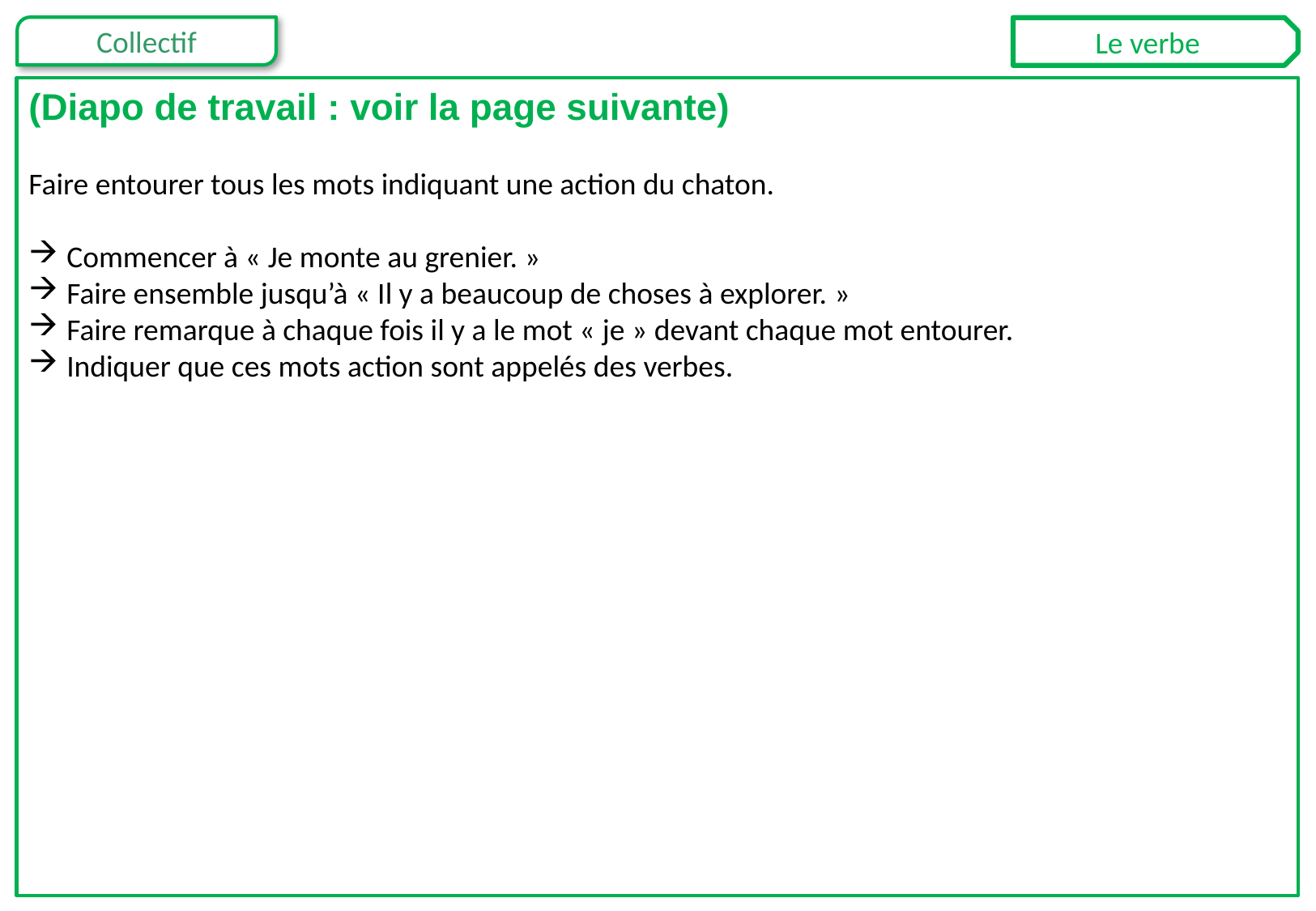

Le verbe
(Diapo de travail : voir la page suivante)

Faire entourer tous les mots indiquant une action du chaton.

Commencer à « Je monte au grenier. »
Faire ensemble jusqu’à « Il y a beaucoup de choses à explorer. »
Faire remarque à chaque fois il y a le mot « je » devant chaque mot entourer.
Indiquer que ces mots action sont appelés des verbes.